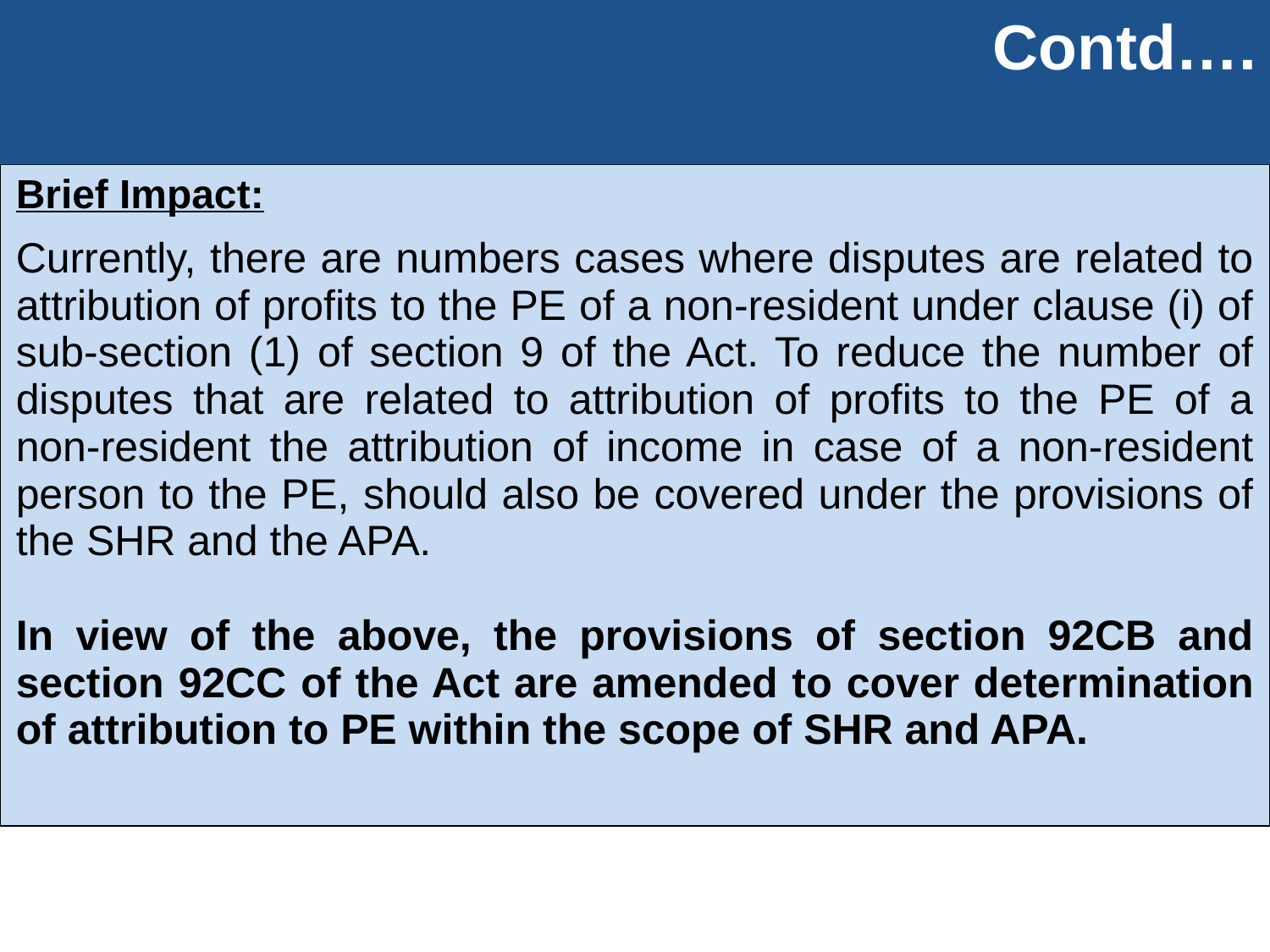

# Contd….
| Brief Impact: Currently, there are numbers cases where disputes are related to attribution of profits to the PE of a non-resident under clause (i) of sub-section (1) of section 9 of the Act. To reduce the number of disputes that are related to attribution of profits to the PE of a non-resident the attribution of income in case of a non-resident person to the PE, should also be covered under the provisions of the SHR and the APA. In view of the above, the provisions of section 92CB and section 92CC of the Act are amended to cover determination of attribution to PE within the scope of SHR and APA. |
| --- |
101